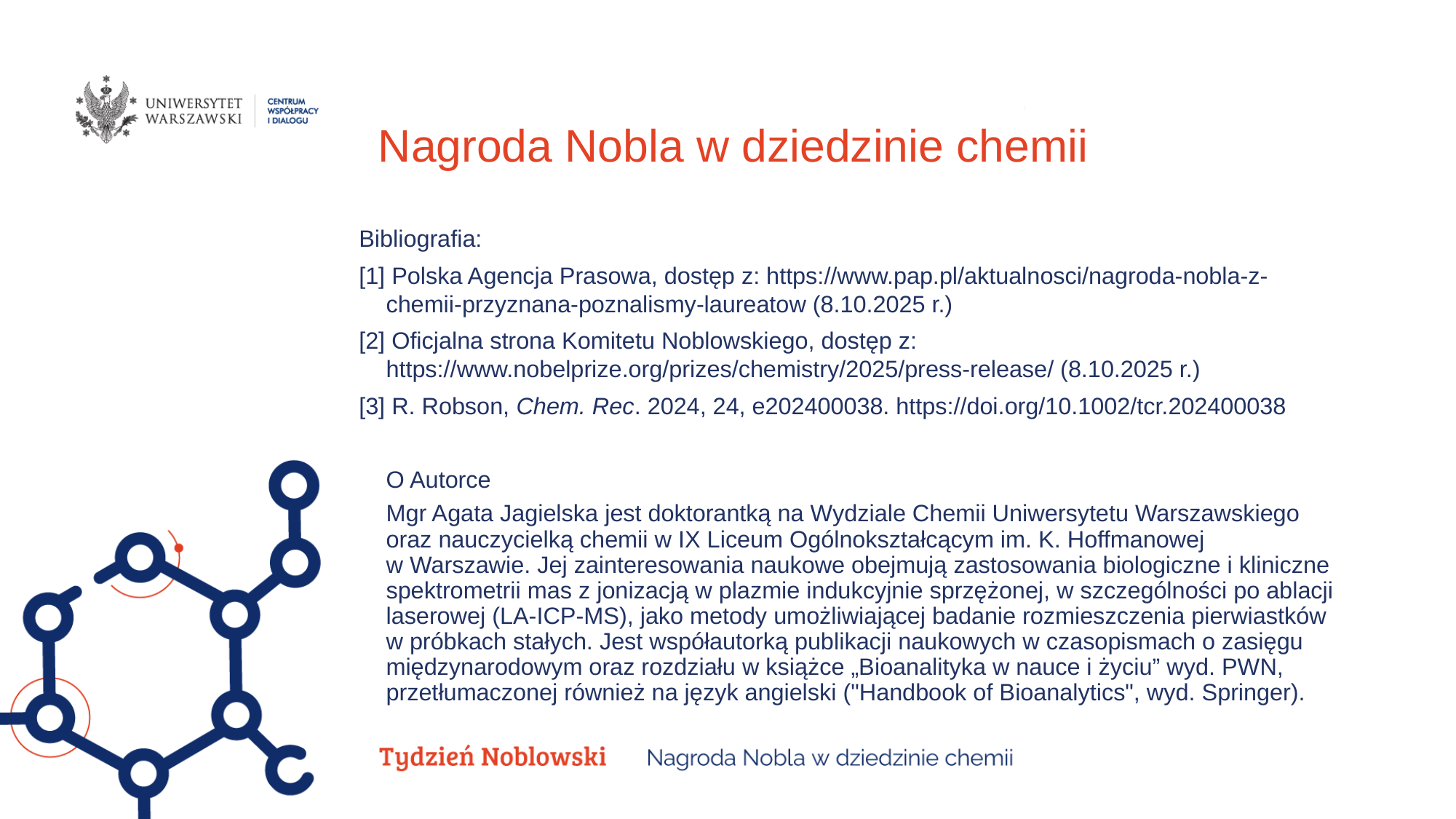

Nagroda Nobla w dziedzinie chemii
Bibliografia:
[1] Polska Agencja Prasowa, dostęp z: https://www.pap.pl/aktualnosci/nagroda-nobla-z-chemii-przyznana-poznalismy-laureatow (8.10.2025 r.)
[2] Oficjalna strona Komitetu Noblowskiego, dostęp z: https://www.nobelprize.org/prizes/chemistry/2025/press-release/ (8.10.2025 r.)
[3] R. Robson, Chem. Rec. 2024, 24, e202400038. https://doi.org/10.1002/tcr.202400038

	O Autorce
	Mgr Agata Jagielska jest doktorantką na Wydziale Chemii Uniwersytetu Warszawskiego oraz nauczycielką chemii w IX Liceum Ogólnokształcącym im. K. Hoffmanowej w Warszawie. Jej zainteresowania naukowe obejmują zastosowania biologiczne i kliniczne spektrometrii mas z jonizacją w plazmie indukcyjnie sprzężonej, w szczególności po ablacji laserowej (LA-ICP-MS), jako metody umożliwiającej badanie rozmieszczenia pierwiastków w próbkach stałych. Jest współautorką publikacji naukowych w czasopismach o zasięgu międzynarodowym oraz rozdziału w książce „Bioanalityka w nauce i życiu” wyd. PWN, przetłumaczonej również na język angielski ("Handbook of Bioanalytics", wyd. Springer).